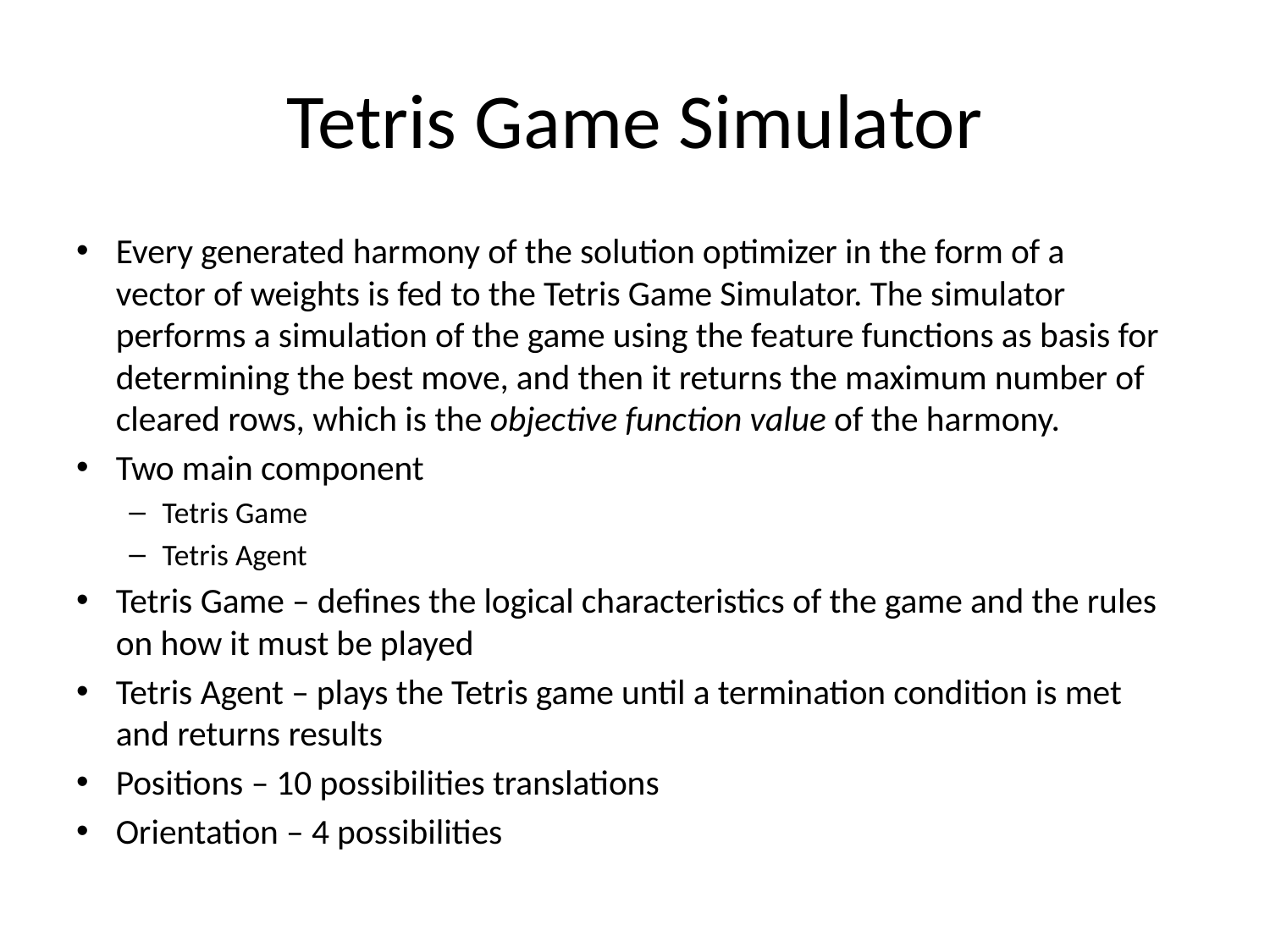

# Tetris Game Simulator
Every generated harmony of the solution optimizer in the form of a vector of weights is fed to the Tetris Game Simulator. The simulator performs a simulation of the game using the feature functions as basis for determining the best move, and then it returns the maximum number of cleared rows, which is the objective function value of the harmony.
Two main component
Tetris Game
Tetris Agent
Tetris Game – defines the logical characteristics of the game and the rules on how it must be played
Tetris Agent – plays the Tetris game until a termination condition is met and returns results
Positions – 10 possibilities translations
Orientation – 4 possibilities